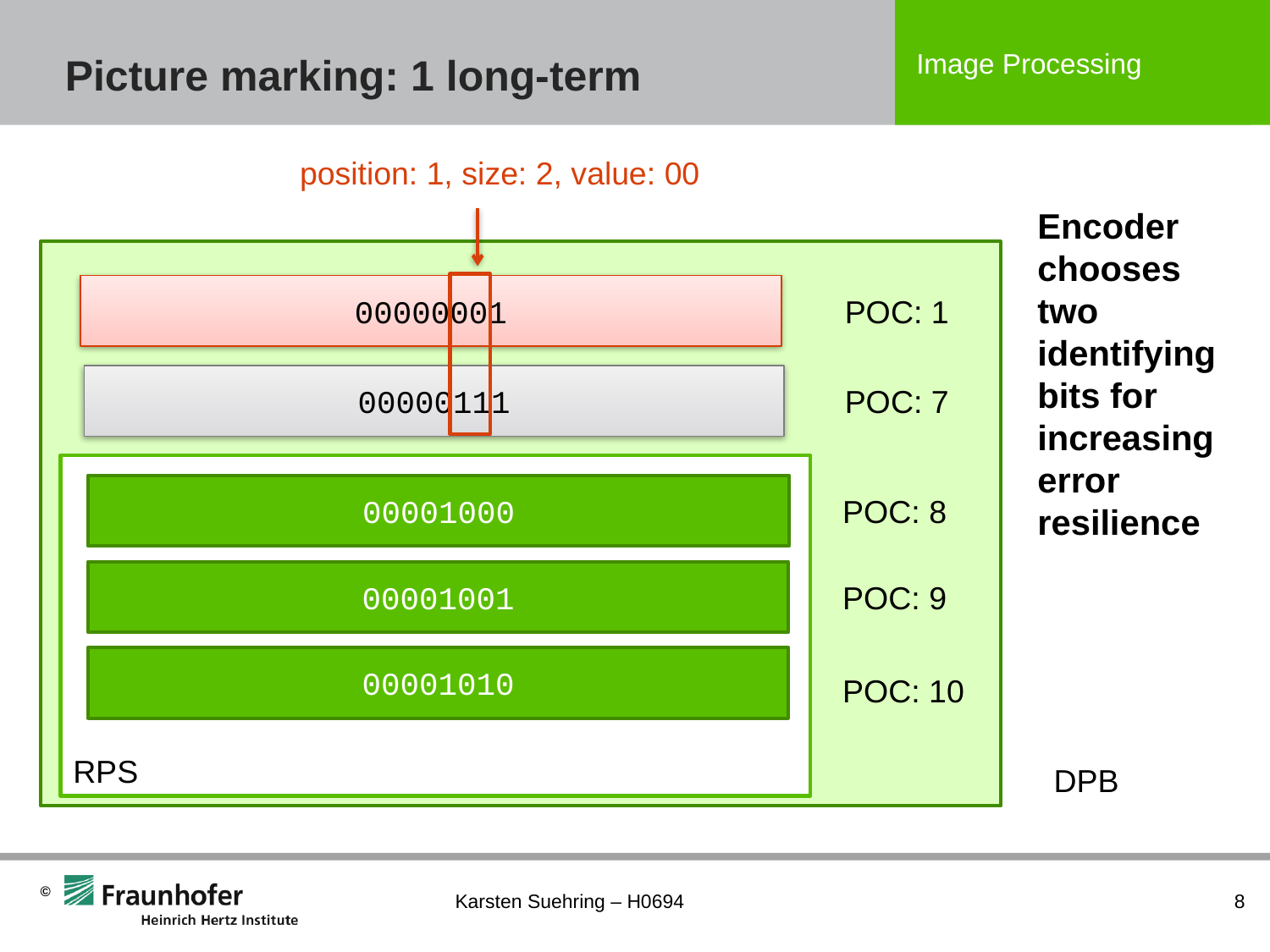

# Picture marking: 1 long-term
position: 1, size: 2, value: 00

Encoder chooses two identifying bits for increasing error resilience

00000001
POC: 1
00000111
POC: 7
RPS
00001000
POC: 8
00001001
POC: 9
00001010
POC: 10
DPB
Karsten Suehring – H0694
8